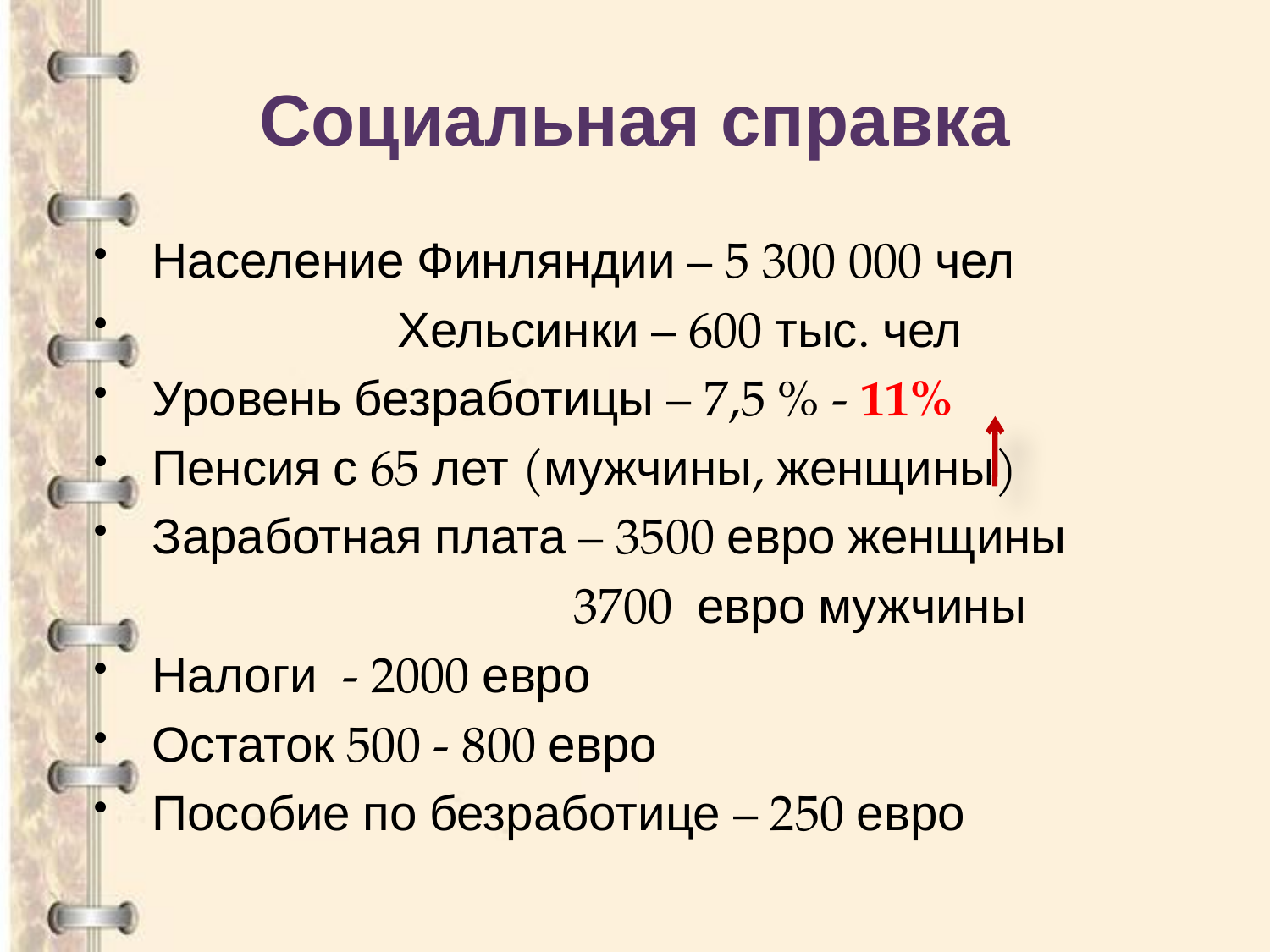

# Социальная справка
Население Финляндии – 5 300 000 чел
                    Хельсинки – 600 тыс. чел
Уровень безработицы – 7,5 % - 11%
Пенсия с 65 лет (мужчины, женщины)
Заработная плата – 3500 евро женщины
                                       3700  евро мужчины
Налоги  - 2000 евро
Остаток 500 - 800 евро
Пособие по безработице – 250 евро